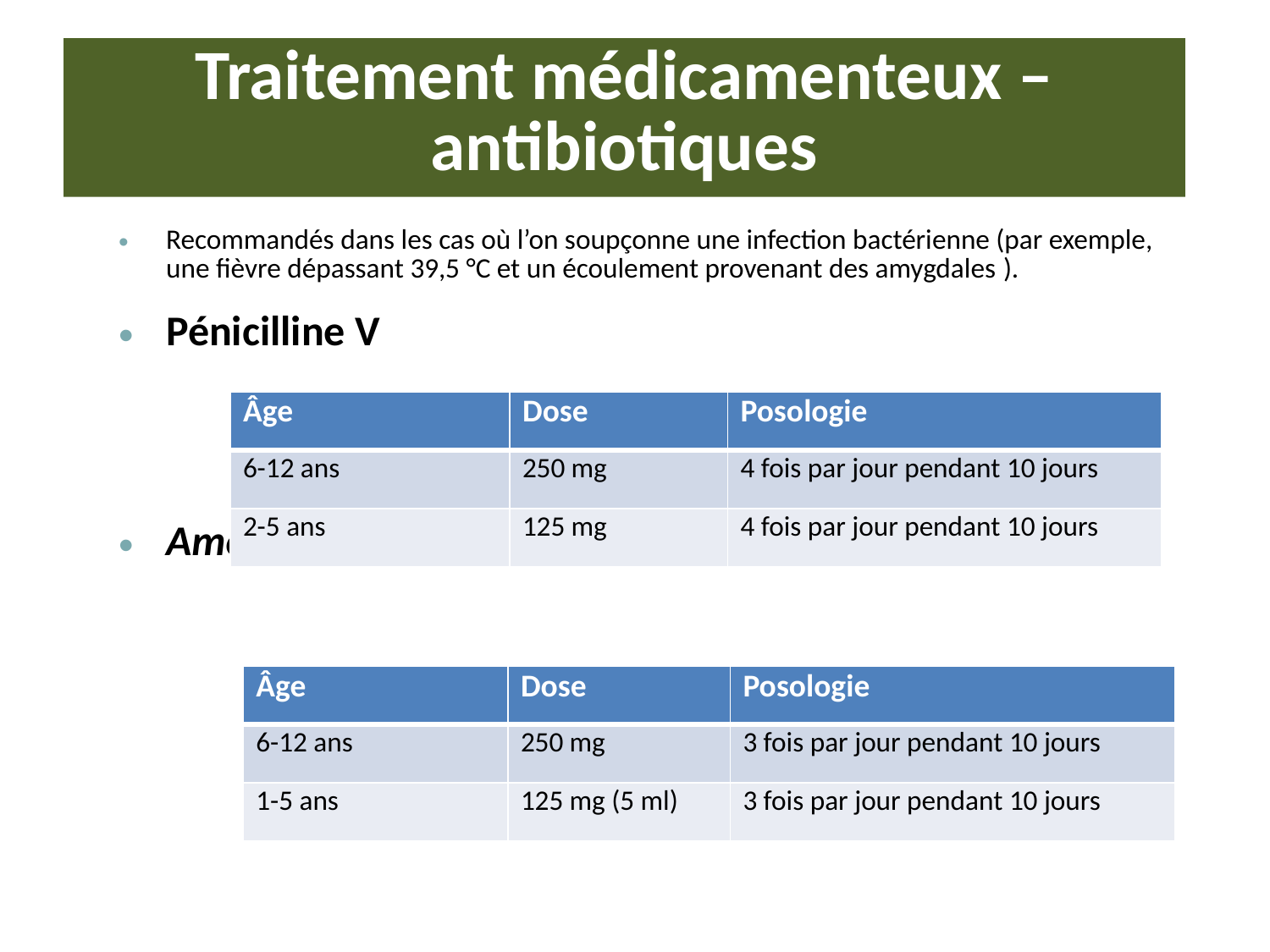

# Traitement médicamenteux – antibiotiques
Recommandés dans les cas où l’on soupçonne une infection bactérienne (par exemple, une fièvre dépassant 39,5 °C et un écoulement provenant des amygdales ).

Pénicilline V

Amoxicilline

| Âge | Dose | Posologie |
| --- | --- | --- |
| 6-12 ans | 250 mg | 4 fois par jour pendant 10 jours |
| 2-5 ans | 125 mg | 4 fois par jour pendant 10 jours |
| Âge | Dose | Posologie |
| --- | --- | --- |
| 6-12 ans | 250 mg | 3 fois par jour pendant 10 jours |
| 1-5 ans | 125 mg (5 ml) | 3 fois par jour pendant 10 jours |